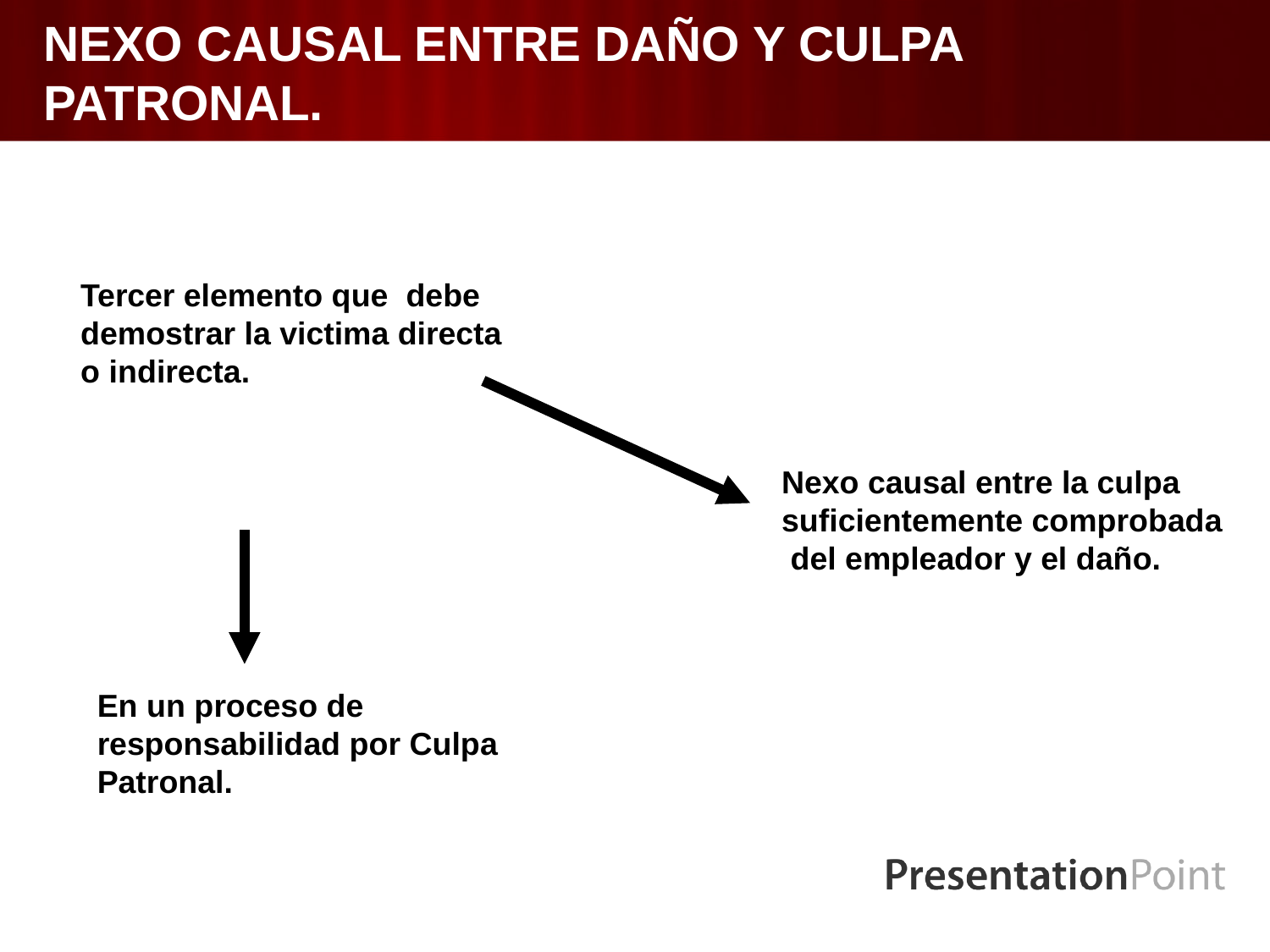

# NEXO CAUSAL ENTRE DAÑO Y CULPA PATRONAL.
Tercer elemento que  debe demostrar la victima directa o indirecta.
Nexo causal entre la culpa suficientemente comprobada  del empleador y el daño.
En un proceso de responsabilidad por Culpa Patronal.